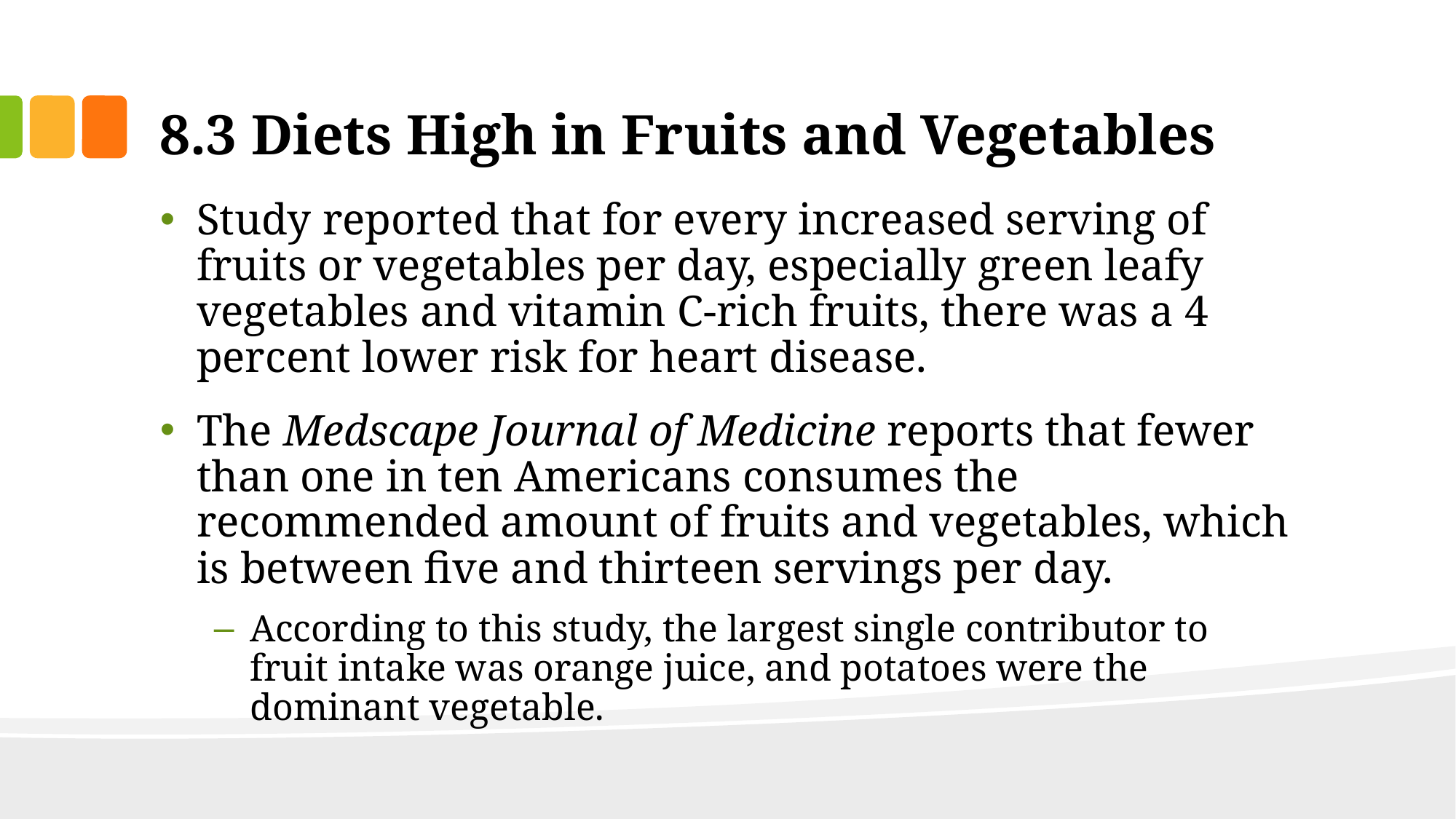

# 8.3 Diets High in Fruits and Vegetables
Study reported that for every increased serving of fruits or vegetables per day, especially green leafy vegetables and vitamin C-rich fruits, there was a 4 percent lower risk for heart disease.
The Medscape Journal of Medicine reports that fewer than one in ten Americans consumes the recommended amount of fruits and vegetables, which is between five and thirteen servings per day.
According to this study, the largest single contributor to fruit intake was orange juice, and potatoes were the dominant vegetable.